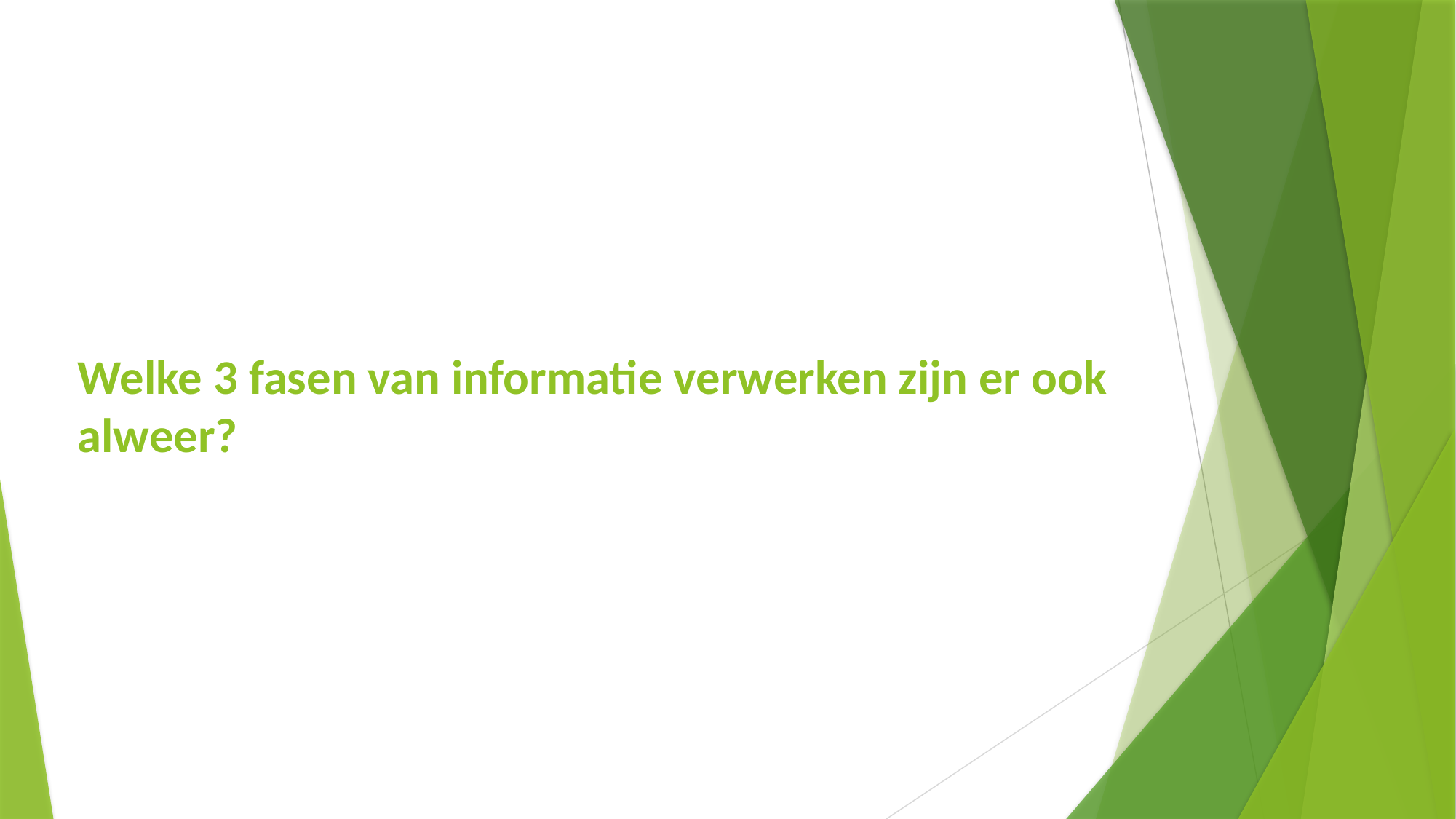

#
Welke 3 fasen van informatie verwerken zijn er ook alweer?